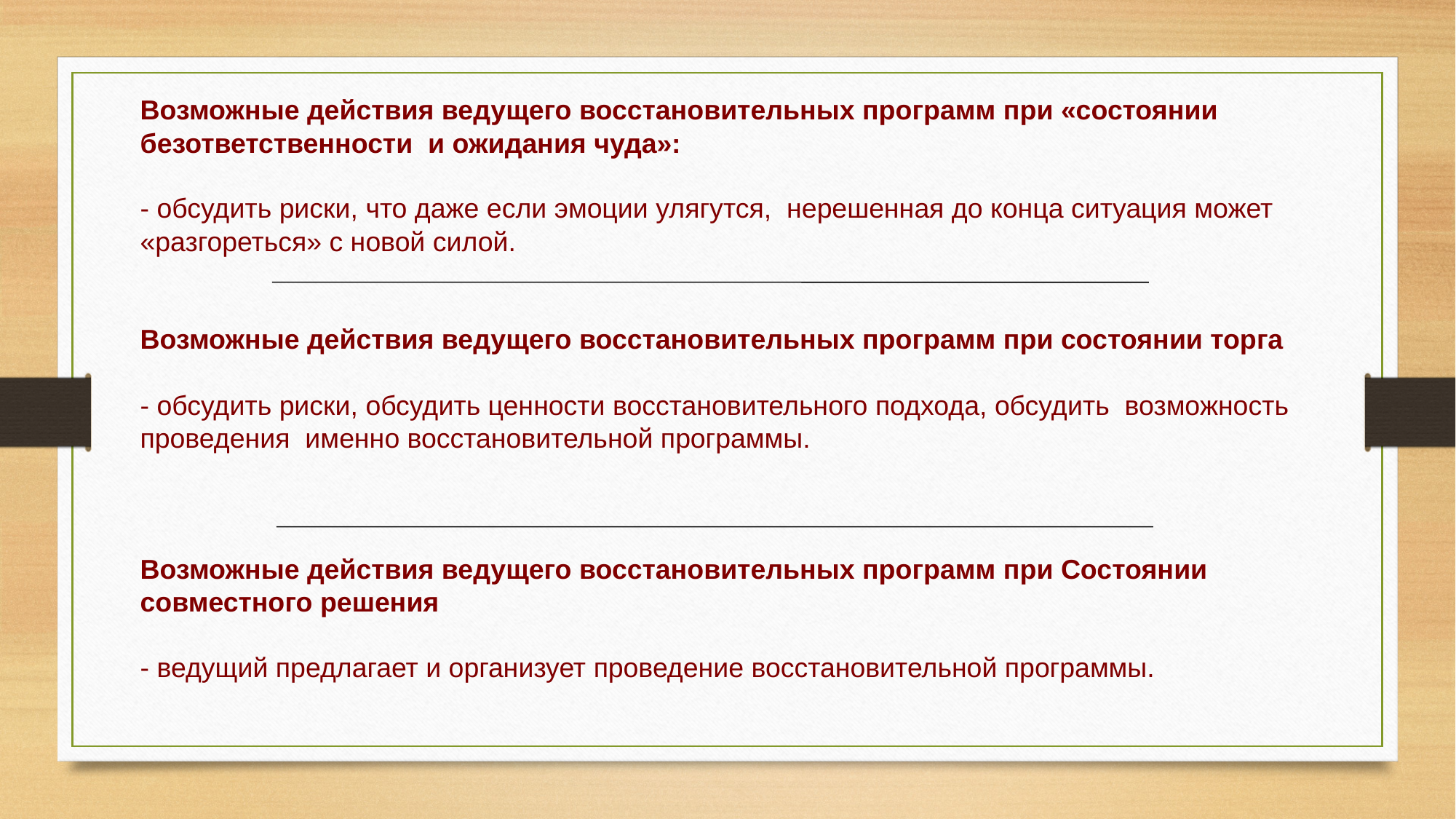

Возможные действия ведущего восстановительных программ при «состоянии безответственности  и ожидания чуда»:

- обсудить риски, что даже если эмоции улягутся,  нерешенная до конца ситуация может «разгореться» с новой силой.

Возможные действия ведущего восстановительных программ при состоянии торга

- обсудить риски, обсудить ценности восстановительного подхода, обсудить  возможность проведения  именно восстановительной программы.

Возможные действия ведущего восстановительных программ при Состоянии совместного решения

- ведущий предлагает и организует проведение восстановительной программы.